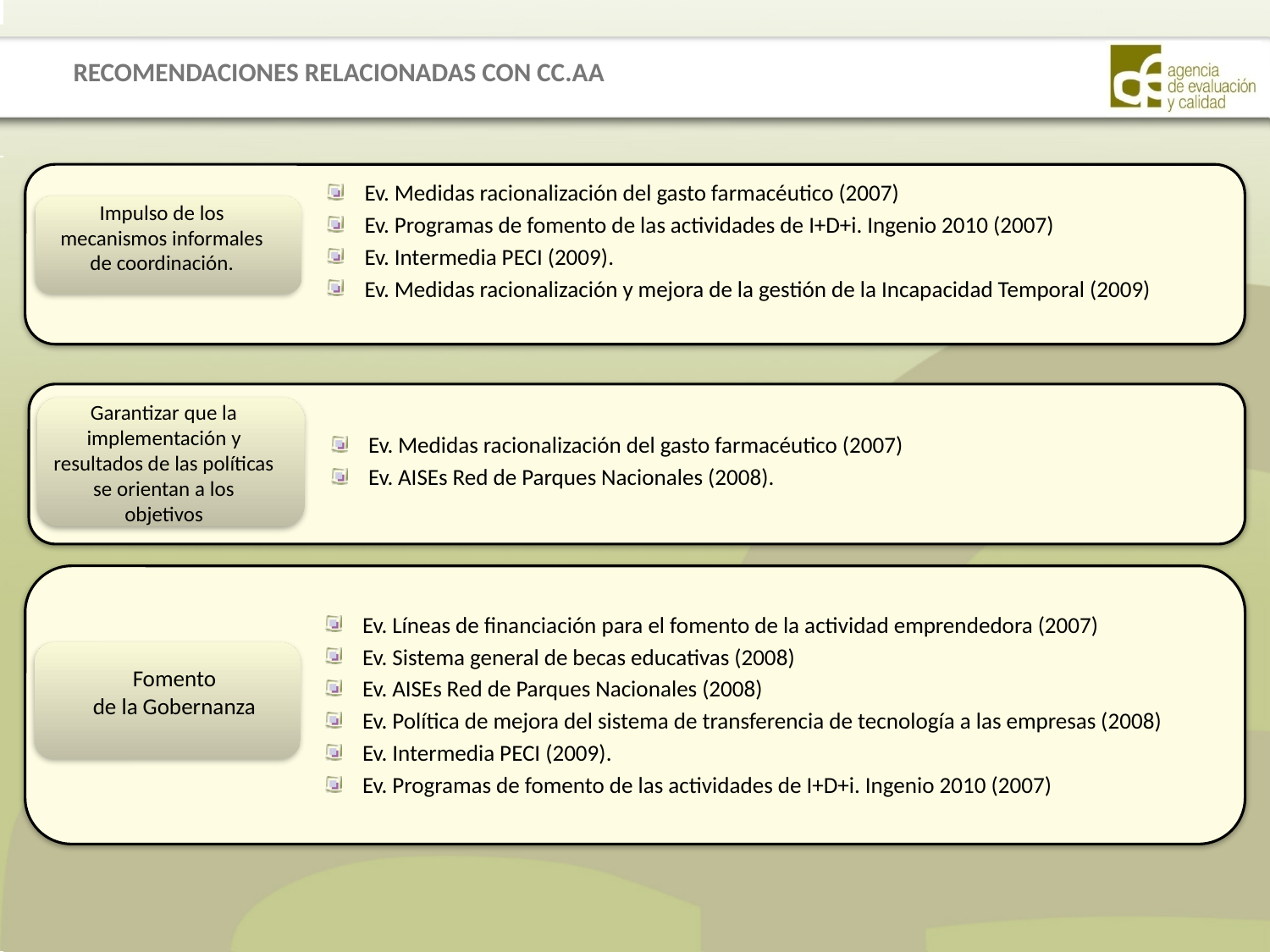

RECOMENDACIONES RELACIONADAS CON CC.AA

Ev. Medidas racionalización del gasto farmacéutico (2007)
Ev. Programas de fomento de las actividades de I+D+i. Ingenio 2010 (2007)
Ev. Intermedia PECI (2009).
Ev. Medidas racionalización y mejora de la gestión de la Incapacidad Temporal (2009)

Impulso de los mecanismos informales de coordinación.

Garantizar que la implementación y resultados de las políticas se orientan a los objetivos

Ev. Medidas racionalización del gasto farmacéutico (2007)
Ev. AISEs Red de Parques Nacionales (2008).

Ev. Líneas de financiación para el fomento de la actividad emprendedora (2007)
Ev. Sistema general de becas educativas (2008)
Ev. AISEs Red de Parques Nacionales (2008)
Ev. Política de mejora del sistema de transferencia de tecnología a las empresas (2008)
Ev. Intermedia PECI (2009).
Ev. Programas de fomento de las actividades de I+D+i. Ingenio 2010 (2007)

Fomento
de la Gobernanza